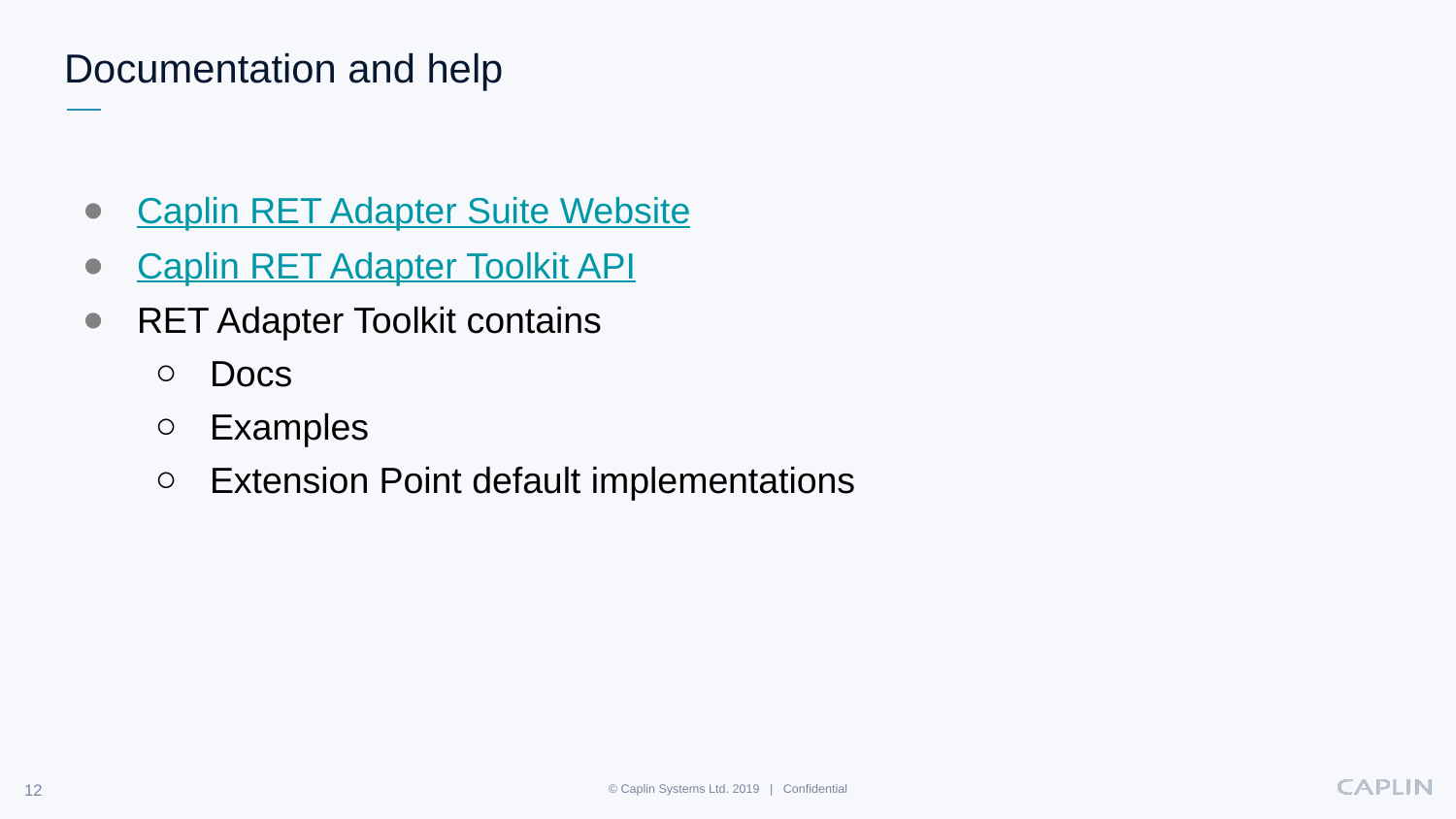

# Documentation and help
Caplin RET Adapter Suite Website
Caplin RET Adapter Toolkit API
RET Adapter Toolkit contains
Docs
Examples
Extension Point default implementations